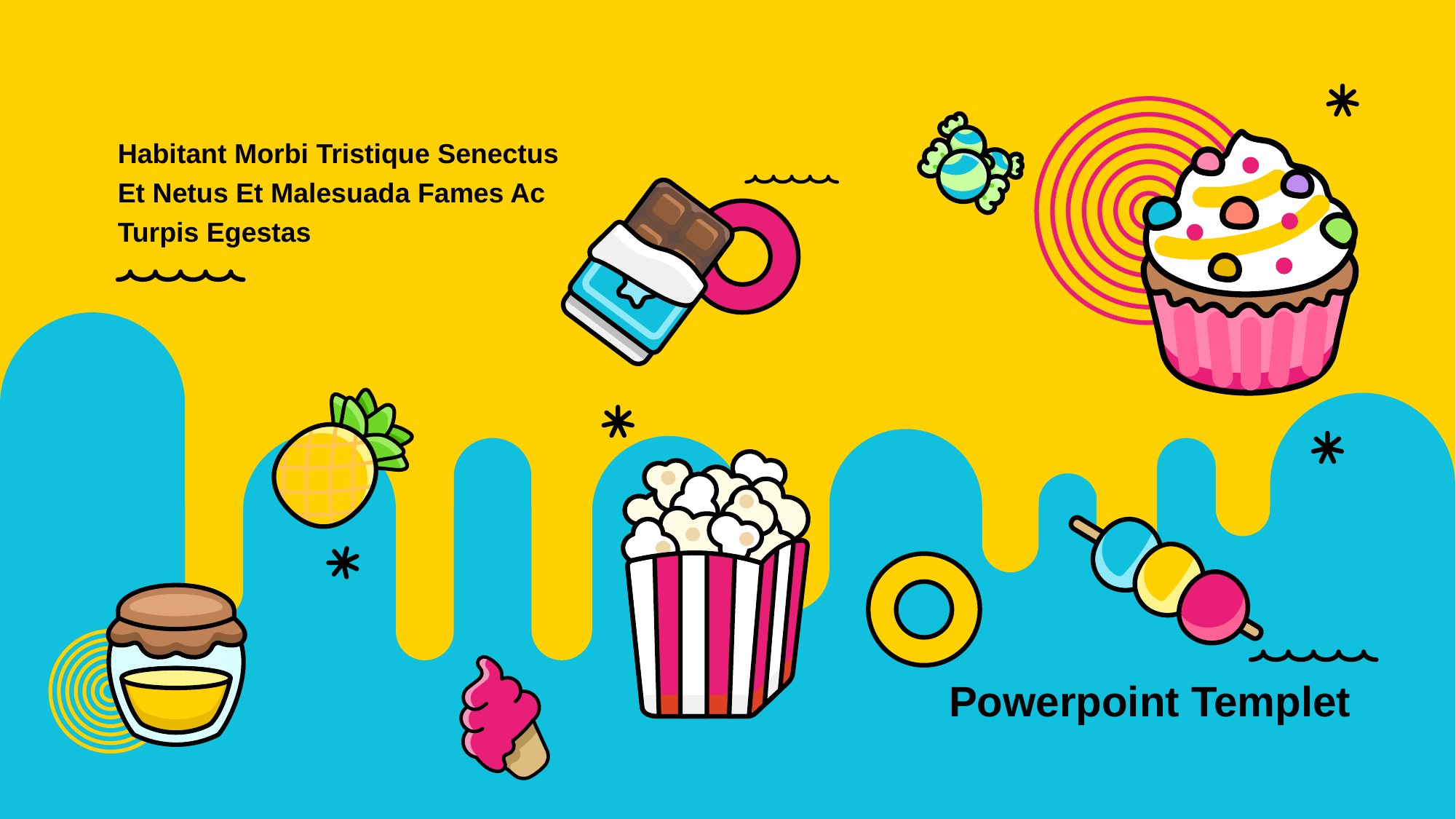

Habitant Morbi Tristique Senectus Et Netus Et Malesuada Fames Ac Turpis Egestas

Powerpoint Templet